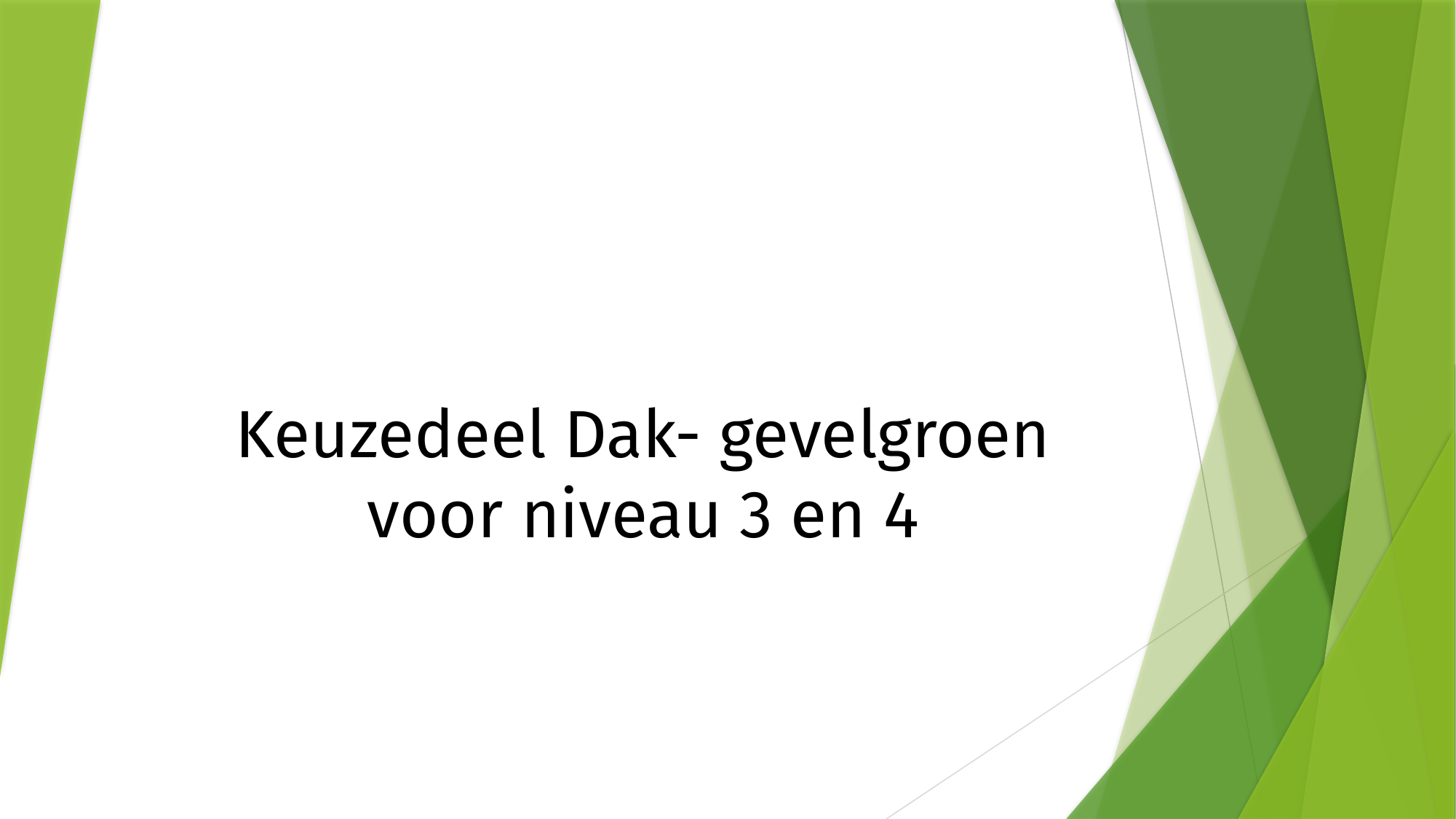

#
Keuzedeel Dak- gevelgroen voor niveau 3 en 4